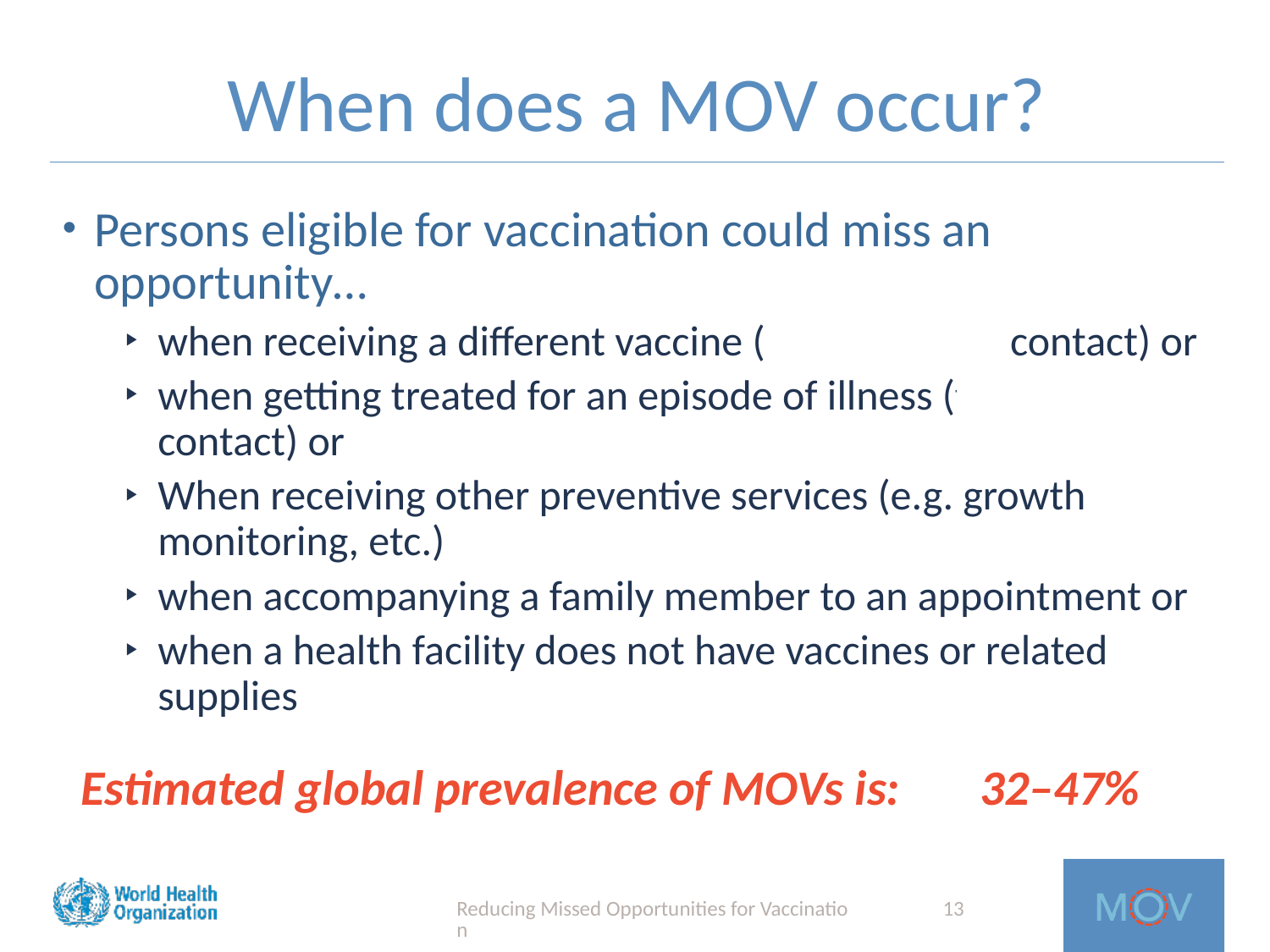

# When does a MOV occur?
Persons eligible for vaccination could miss an opportunity…
when receiving a different vaccine (immunization contact) or
when getting treated for an episode of illness (treatment contact) or
When receiving other preventive services (e.g. growth monitoring, etc.)
when accompanying a family member to an appointment or
when a health facility does not have vaccines or related supplies

32–47%
Estimated global prevalence of MOVs is:
Reducing Missed Opportunities for Vaccination
13